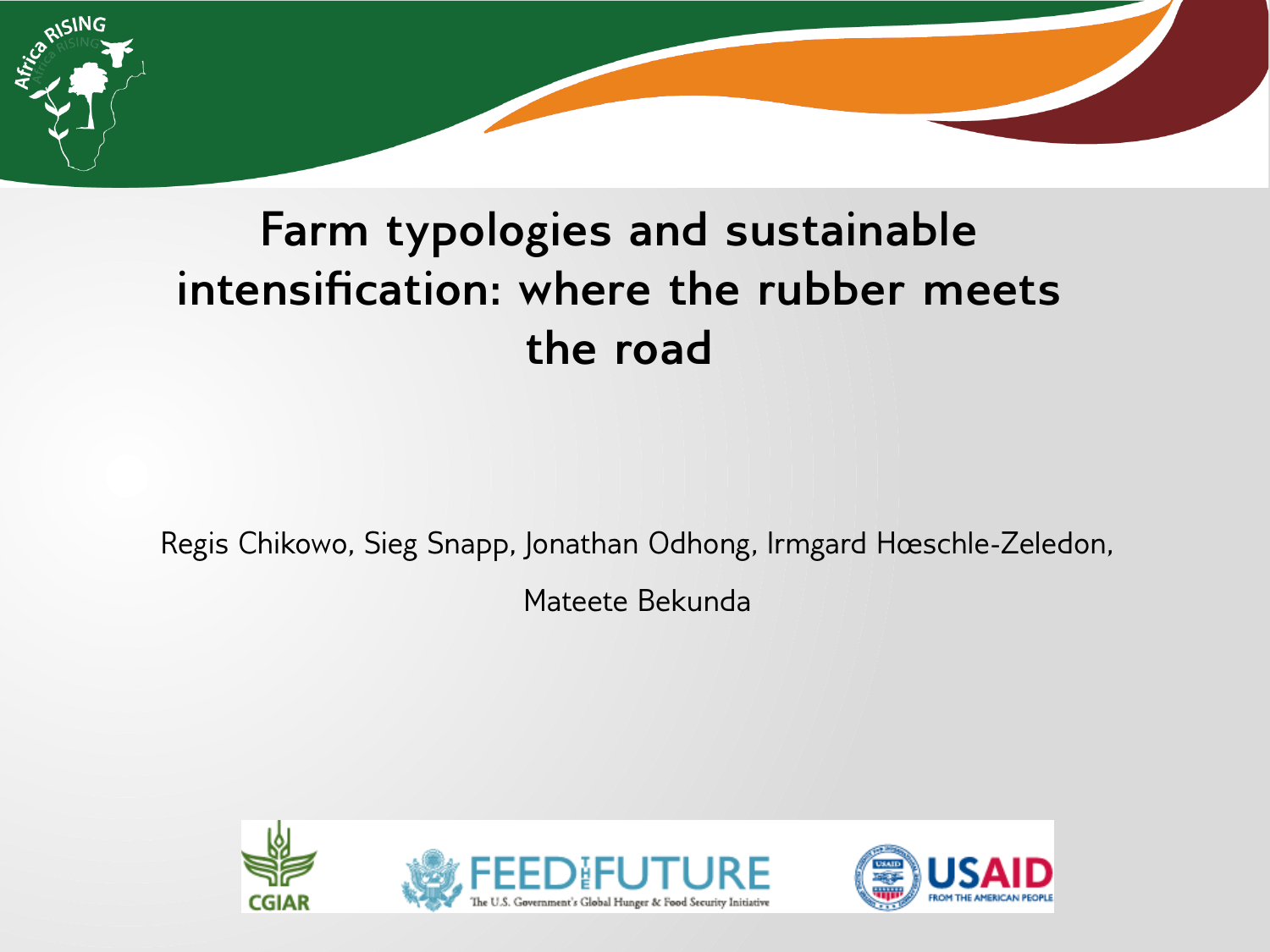

Farm typologies and sustainable intensification: where the rubber meets the road

Regis Chikowo, Sieg Snapp, Jonathan Odhong, Irmgard Hoeschle-Zeledon, Mateete Bekunda